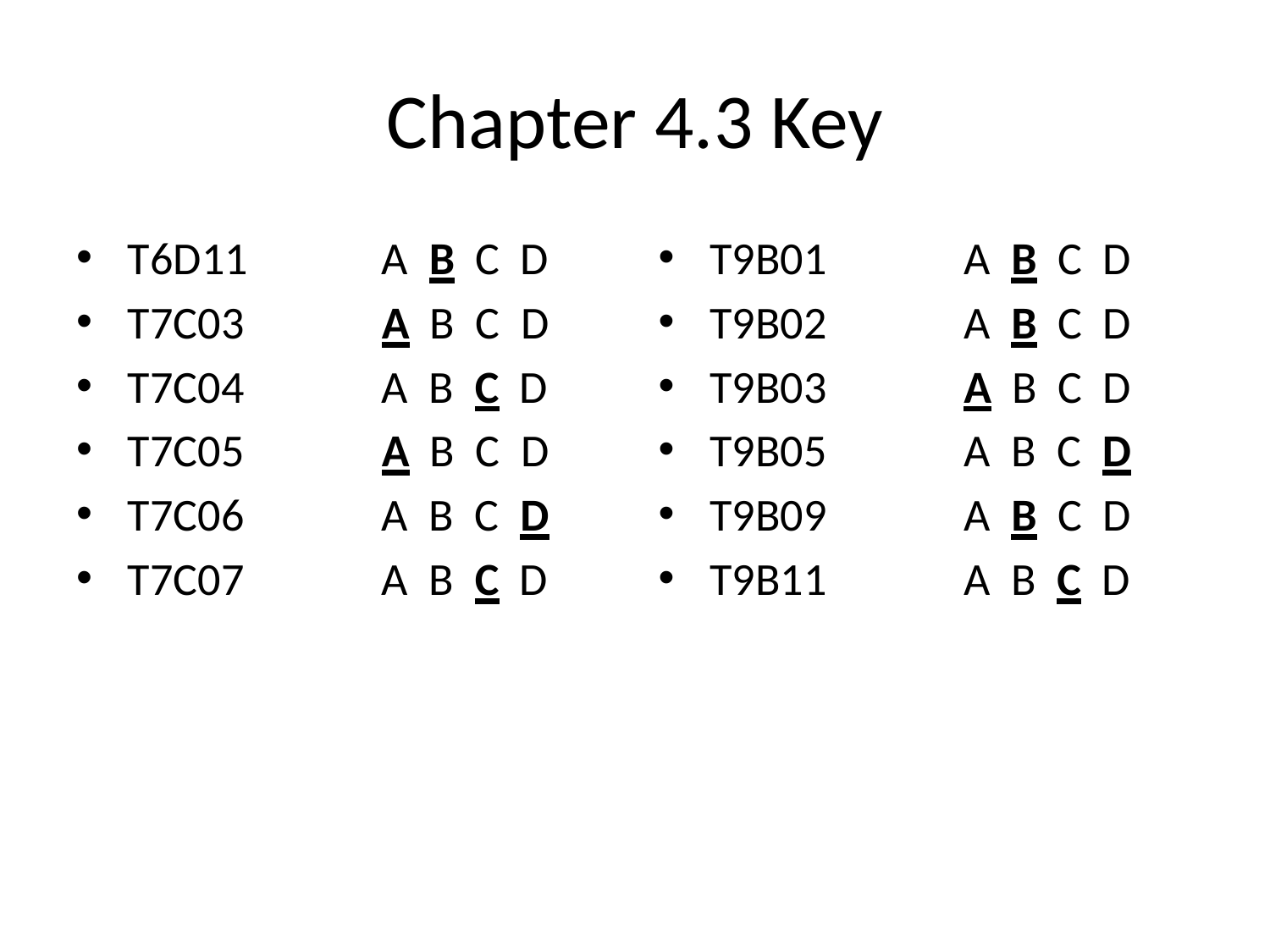

# Chapter 4.3 Key
T6D11		A  B  C  D
T7C03		A  B  C  D
T7C04		A  B  C  D
T7C05		A  B  C  D
T7C06		A  B  C  D
T7C07		A  B  C  D

T9B01		A  B  C  D
T9B02		A  B  C  D
T9B03		A  B  C  D
T9B05		A  B  C  D
T9B09		A  B  C  D
T9B11		A  B  C  D